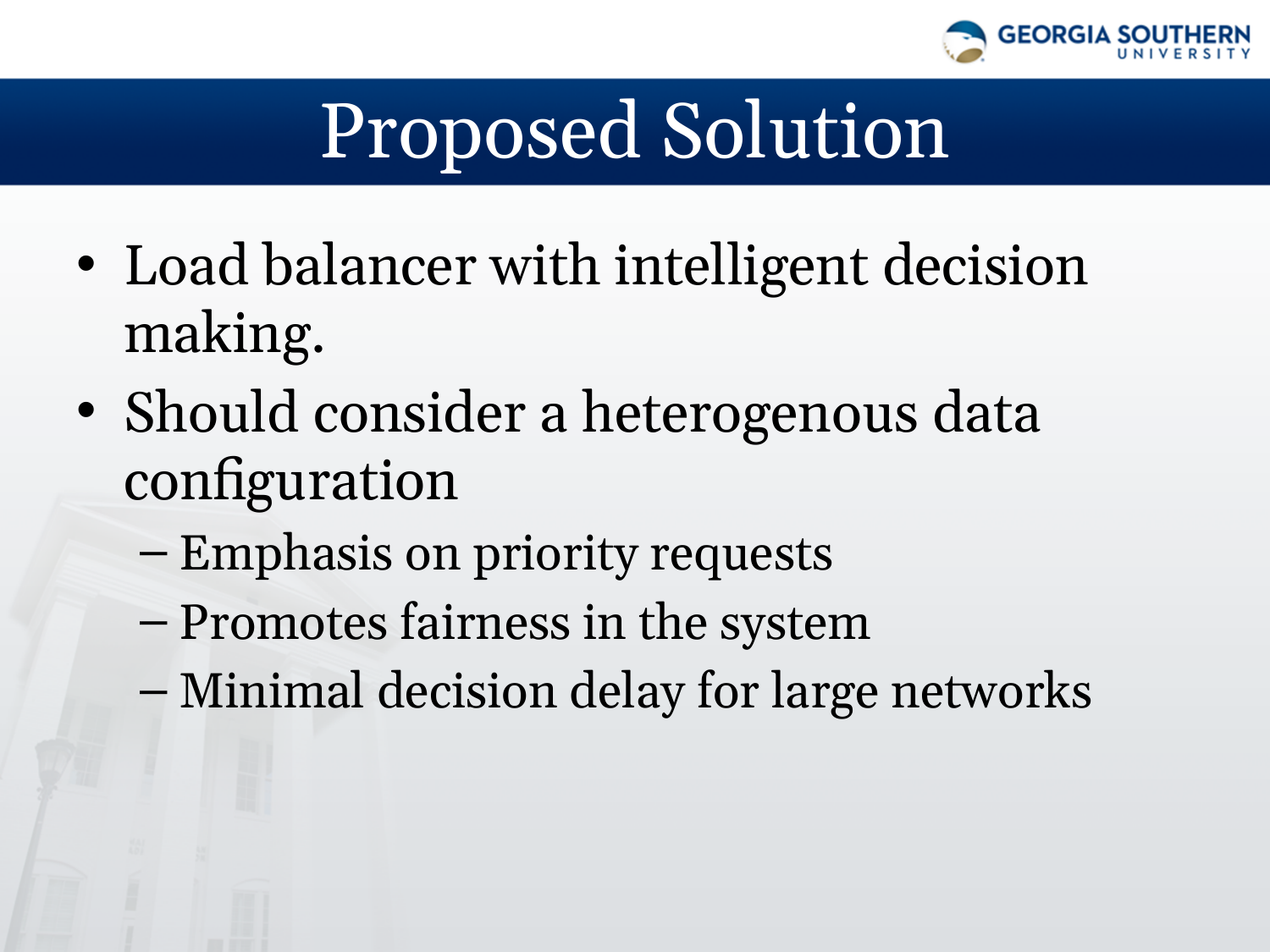

# Proposed Solution
Load balancer with intelligent decision making.
Should consider a heterogenous data configuration
Emphasis on priority requests
Promotes fairness in the system
Minimal decision delay for large networks